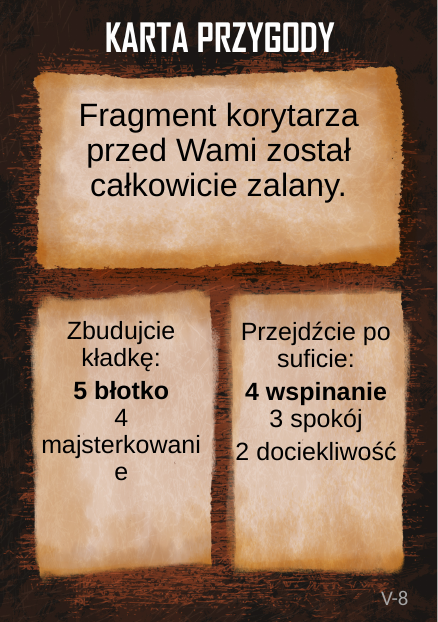

# Fragment korytarza przed Wami został całkowicie zalany.
Zbudujcie kładkę:
5 błotko
4 majsterkowanie
Przejdźcie po suficie:
4 wspinanie
3 spokój
2 dociekliwość
V-8